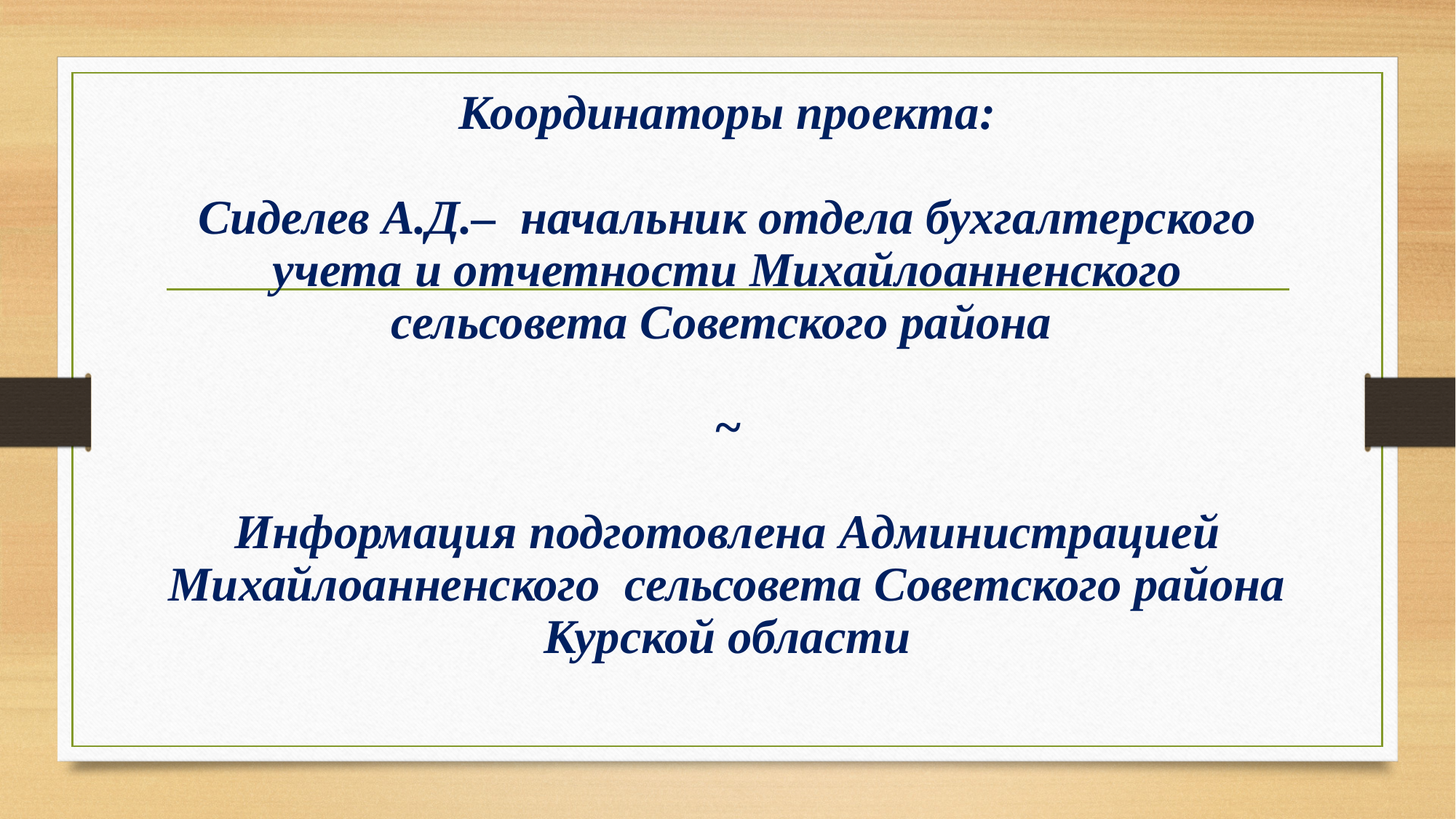

# «Бюджет для граждан» в доступной для широкого круга пользователей форме раскрывает информацию о бюджете  Михайлоанненского сельсовета Советского района Курской области на 2017 год. Координаторы проекта: Сиделев А.Д.–  начальник отдела бухгалтерского учета и отчетности Михайлоанненского сельсовета Советского района ~ Информация подготовлена Администрацией Михайлоанненского  сельсовета Советского района Курской области